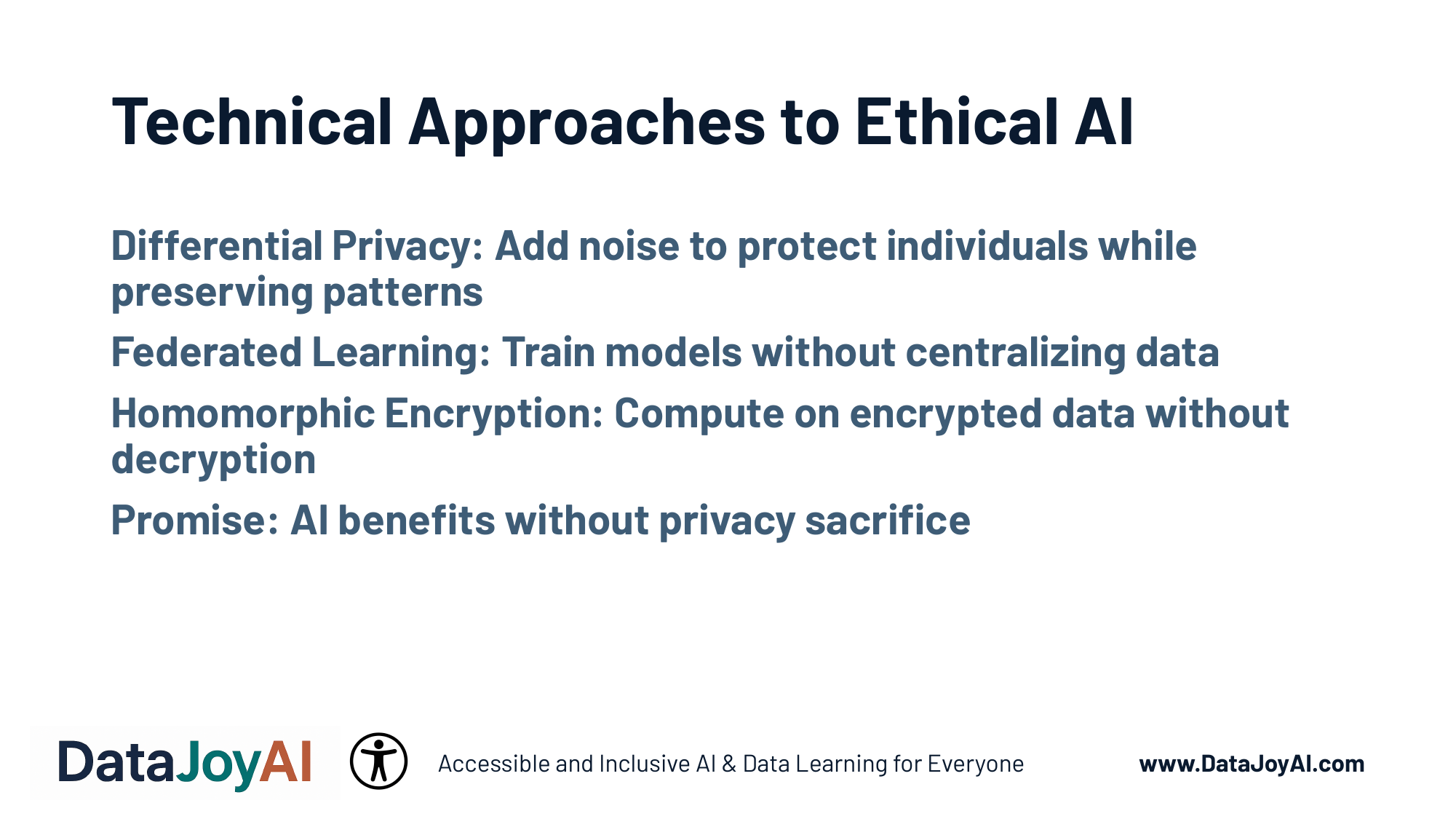

# Technical Approaches to Ethical AI
Differential Privacy: Add noise to protect individuals while preserving patterns
Federated Learning: Train models without centralizing data
Homomorphic Encryption: Compute on encrypted data without decryption
Promise: AI benefits without privacy sacrifice